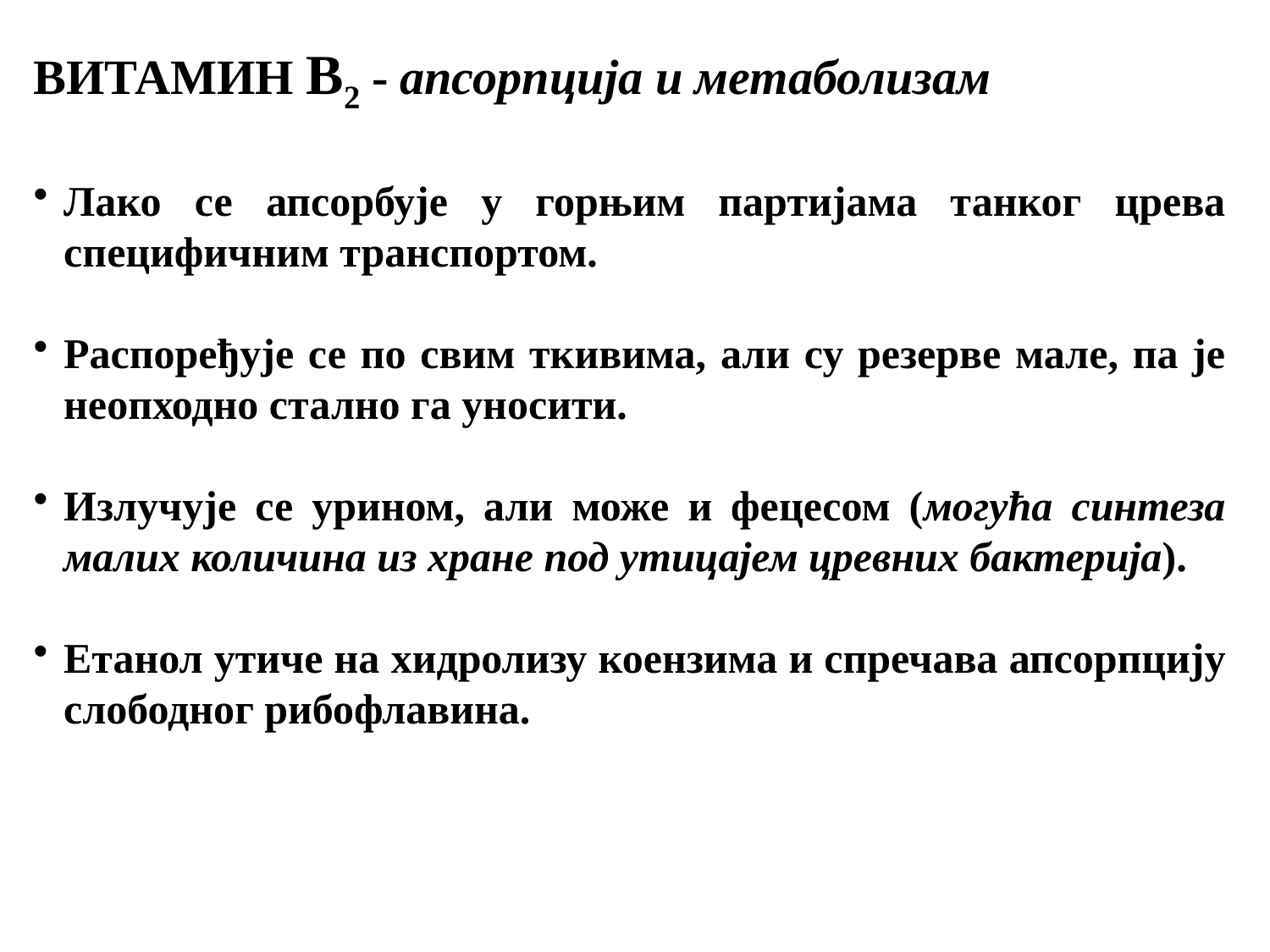

ВИТАМИН B2 - апсорпција и метаболизам

Лако се апсорбује у горњим партијама танког црева специфичним транспортом.

Распоређује се по свим ткивима, али су резерве мале, па је неопходно стално га уносити.

Излучује се урином, али може и фецесом (могућа синтеза малих количина из хране под утицајем цревних бактерија).

Етанол утиче на хидролизу коензима и спречава апсорпцију слободног рибофлавина.